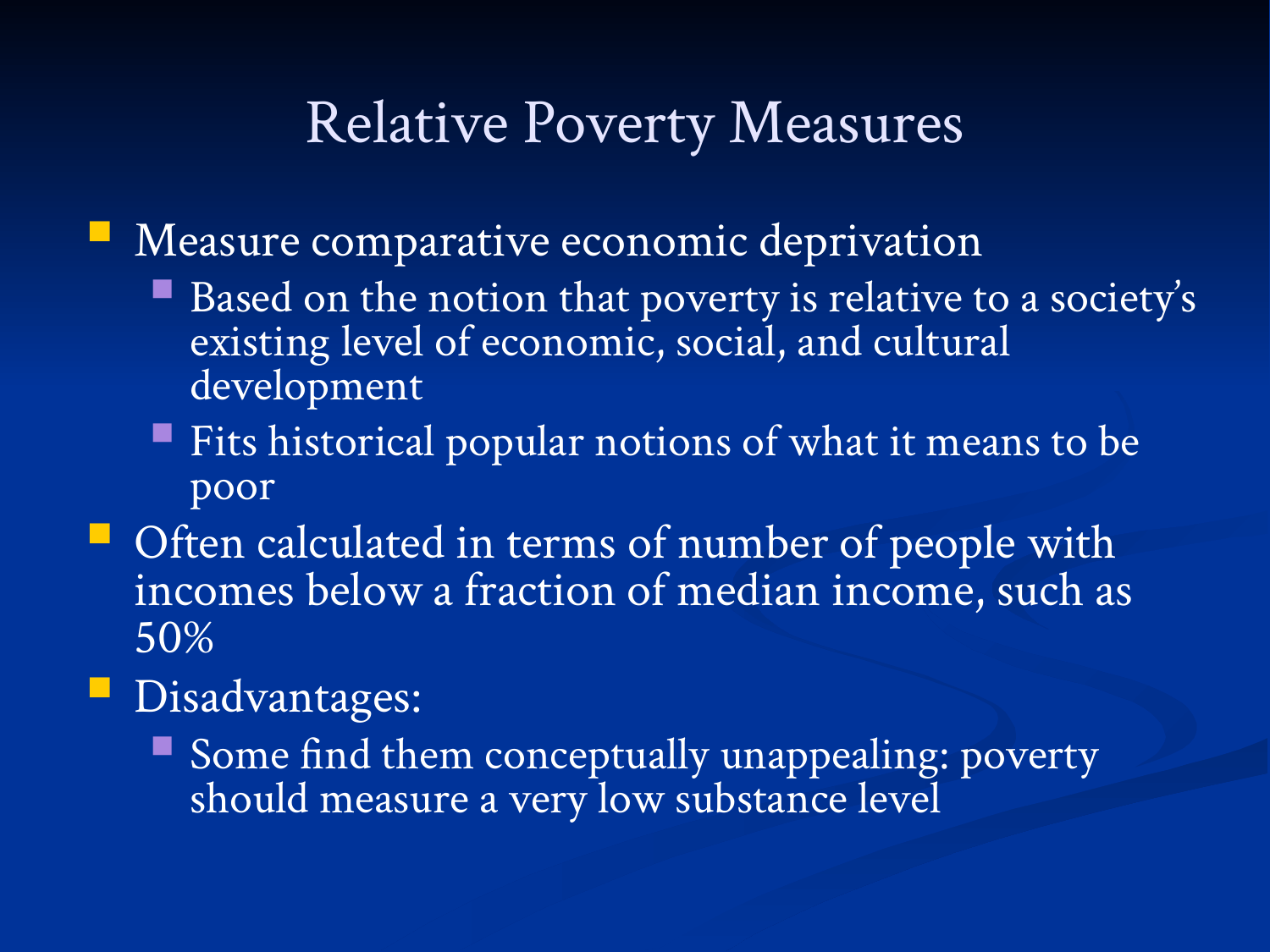

# Relative Poverty Measures
Measure comparative economic deprivation
Based on the notion that poverty is relative to a society’s existing level of economic, social, and cultural development
Fits historical popular notions of what it means to be poor
Often calculated in terms of number of people with incomes below a fraction of median income, such as 50%
Disadvantages:
Some find them conceptually unappealing: poverty should measure a very low substance level